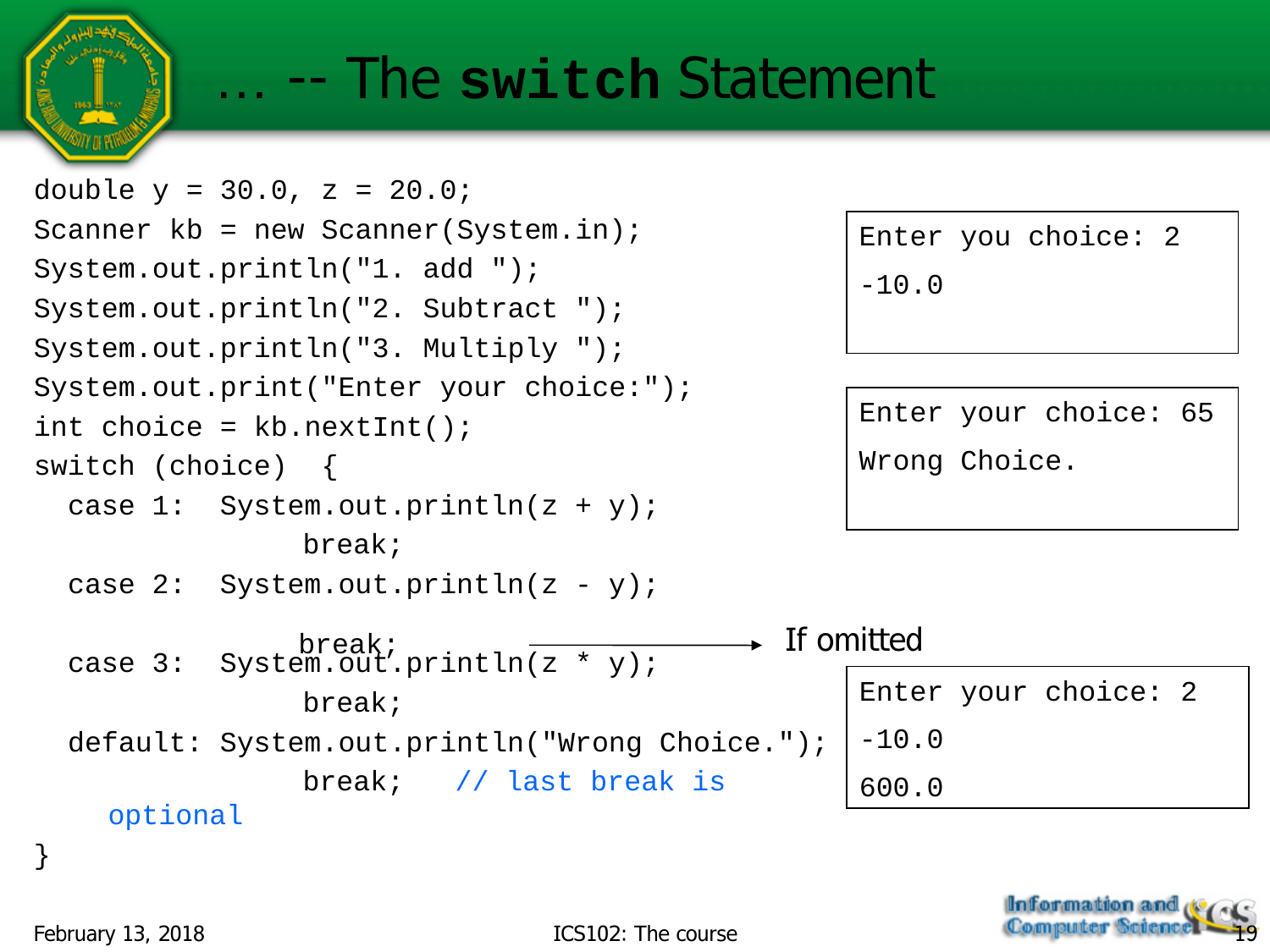

… -- The switch Statement
double y = 30.0, z = 20.0;
Scanner kb = new Scanner(System.in);
System.out.println("1. add ");
System.out.println("2. Subtract ");
System.out.println("3. Multiply ");
System.out.print("Enter your choice:");
int choice = kb.nextInt();
switch (choice)  {
  case 1:  System.out.println(z + y);
		    break;
  case 2:  System.out.println(z - y);

  case 3:  System.out.println(z * y);
		    break;
  default: System.out.println("Wrong Choice.");
		    break;   // last break is optional
}
Enter you choice: 2
-10.0

Enter your choice: 65
Wrong Choice.

If omitted
break;

Enter your choice: 2
-10.0
600.0
February 13, 2018
ICS102: The course
19